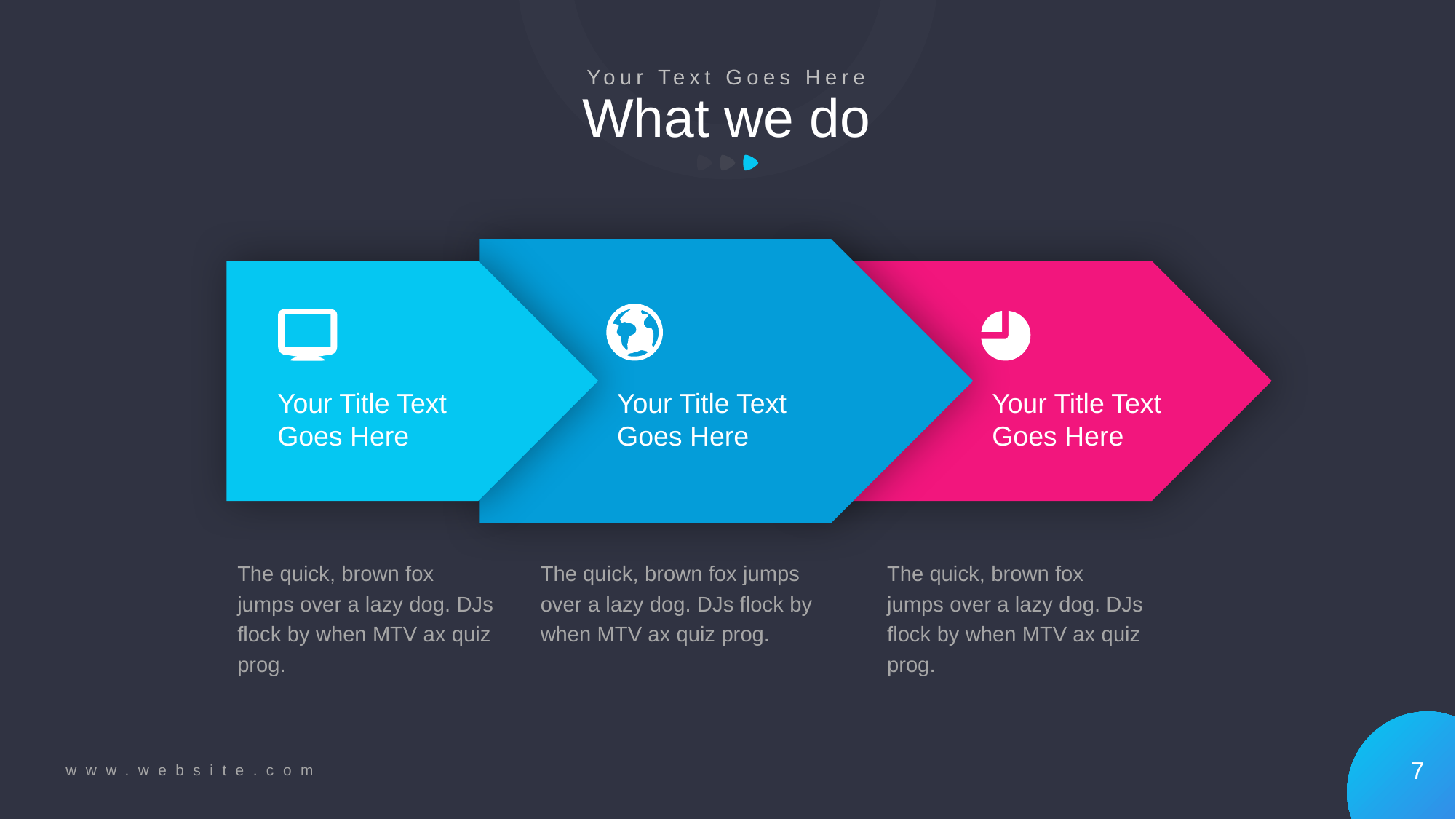

Your Text Goes Here

# What we do

Your Title Text Goes Here
Your Title Text Goes Here
Your Title Text Goes Here
The quick, brown fox jumps over a lazy dog. DJs flock by when MTV ax quiz prog.
The quick, brown fox jumps over a lazy dog. DJs flock by when MTV ax quiz prog.
The quick, brown fox jumps over a lazy dog. DJs flock by when MTV ax quiz prog.